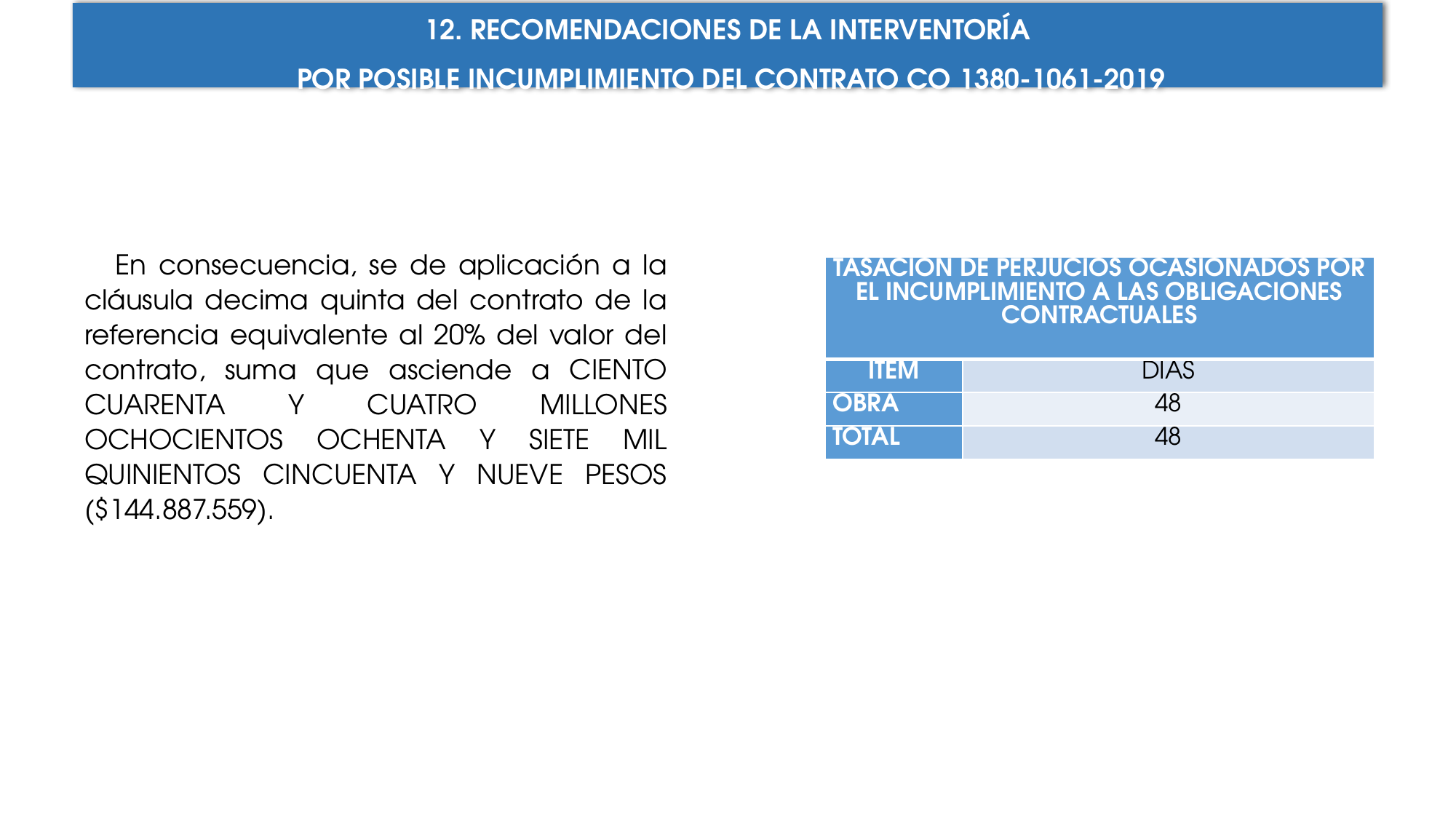

12. RECOMENDACIONES DE LA INTERVENTORÍA
 POR POSIBLE INCUMPLIMIENTO DEL CONTRATO CO 1380-1061-2019

       En consecuencia, se de aplicación a la cláusula decima quinta del contrato de la referencia equivalente al 20% del valor del contrato, suma que asciende a CIENTO CUARENTA Y CUATRO MILLONES OCHOCIENTOS OCHENTA Y SIETE MIL QUINIENTOS CINCUENTA Y NUEVE PESOS ($144.887.559).
| TASACION DE PERJUCIOS OCASIONADOS POR EL INCUMPLIMIENTO A LAS OBLIGACIONES CONTRACTUALES |  |
| --- | --- |
| ITEM | DIAS |
| OBRA | 48 |
| TOTAL | 48 |